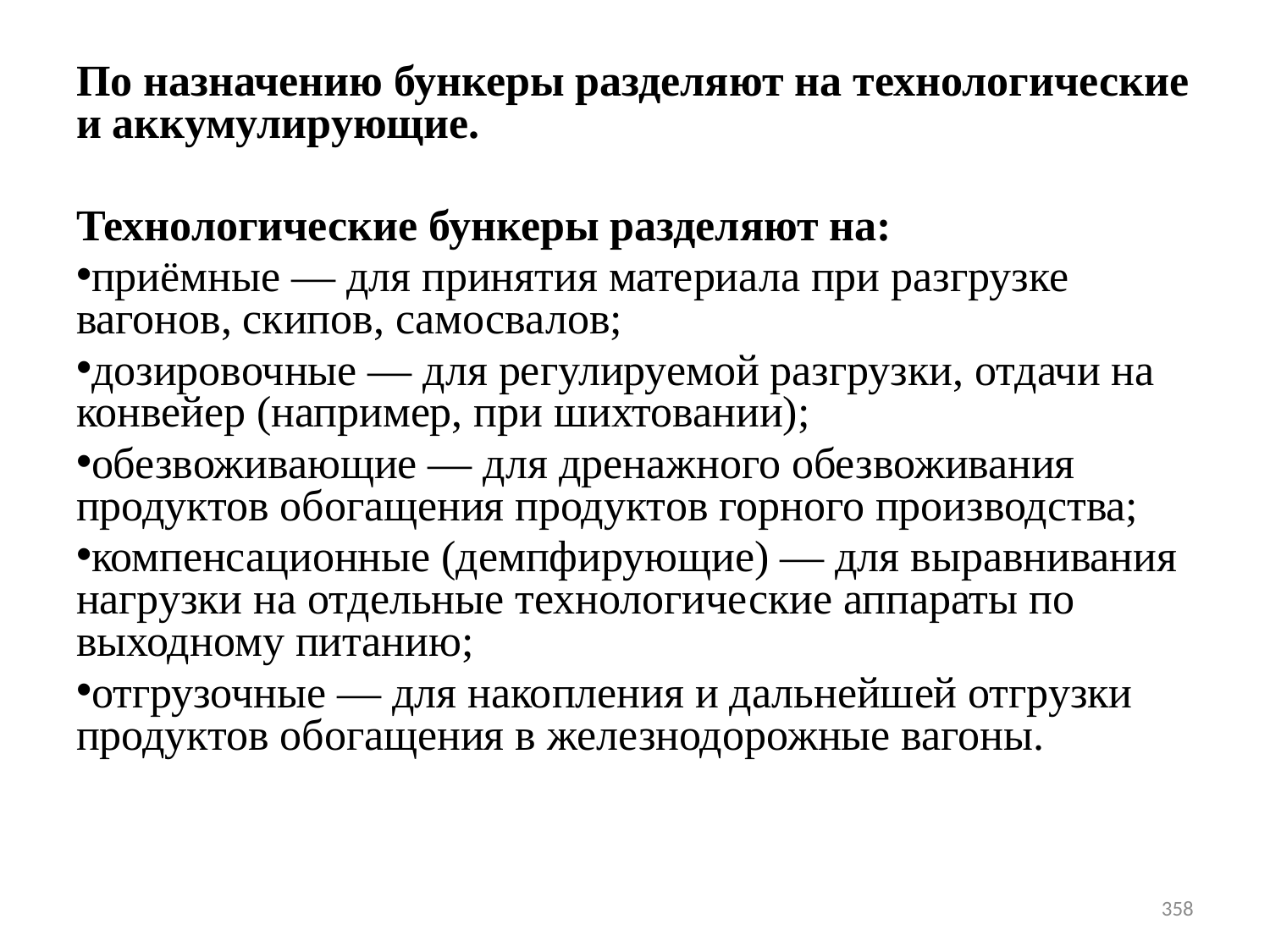

По назначению бункеры разделяют на технологические и аккумулирующие.

Технологические бункеры разделяют на:
приёмные — для принятия материала при разгрузке вагонов, скипов, самосвалов;
дозировочные — для регулируемой разгрузки, отдачи на конвейер (например, при шихтовании);
обезвоживающие — для дренажного обезвоживания продуктов обогащения продуктов горного производства;
компенсационные (демпфирующие) — для выравнивания нагрузки на отдельные технологические аппараты по выходному питанию;
отгрузочные — для накопления и дальнейшей отгрузки продуктов обогащения в железнодорожные вагоны.
358